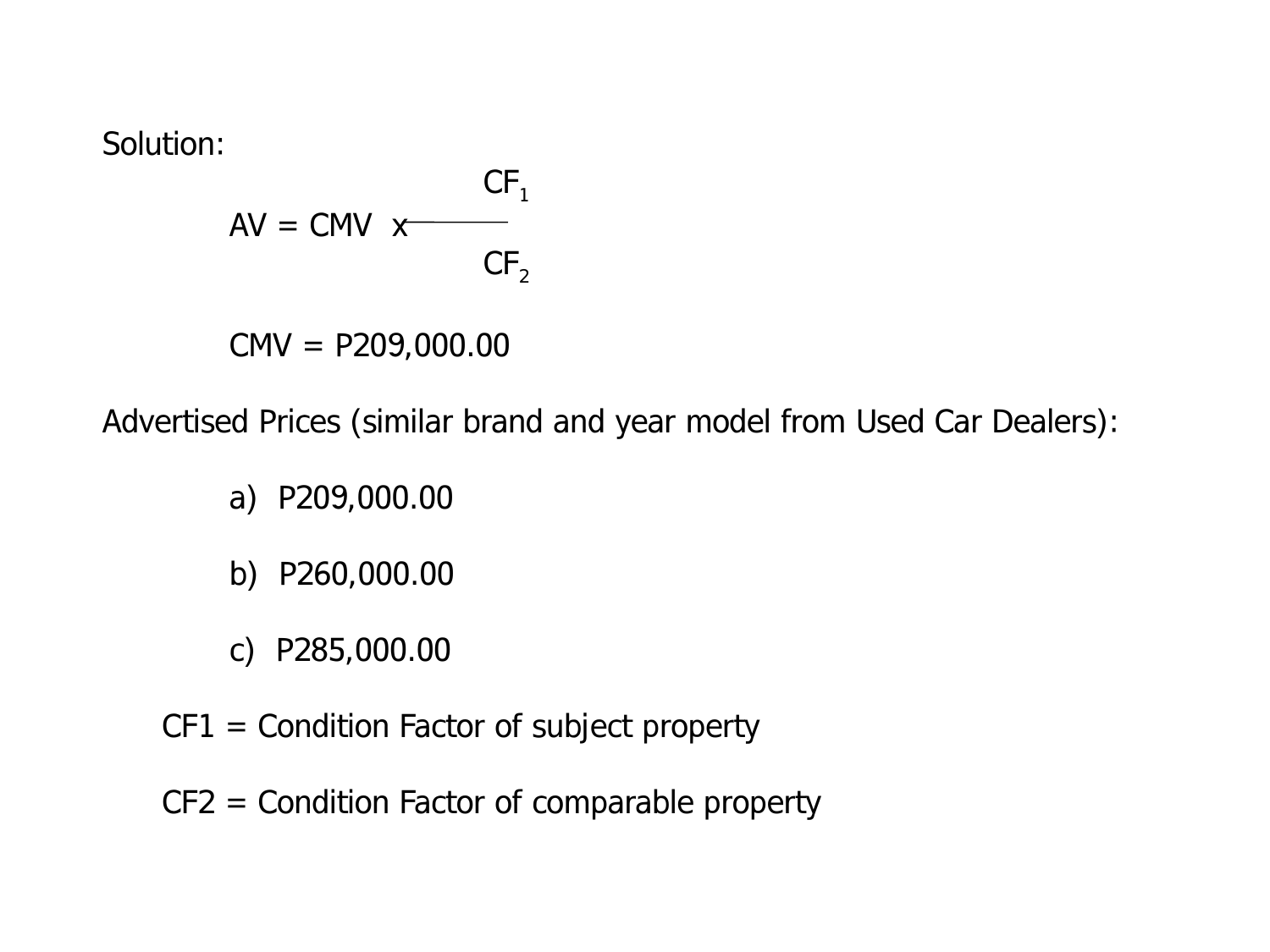

Solution:
				CF1
		AV = CMV  x
				CF2

		CMV = P209,000.00

	Advertised Prices (similar brand and year model from Used Car Dealers):

		a)  P209,000.00

		b)  P260,000.00

		c)  P285,000.00

	      CF1 = Condition Factor of subject property

	      CF2 = Condition Factor of comparable property